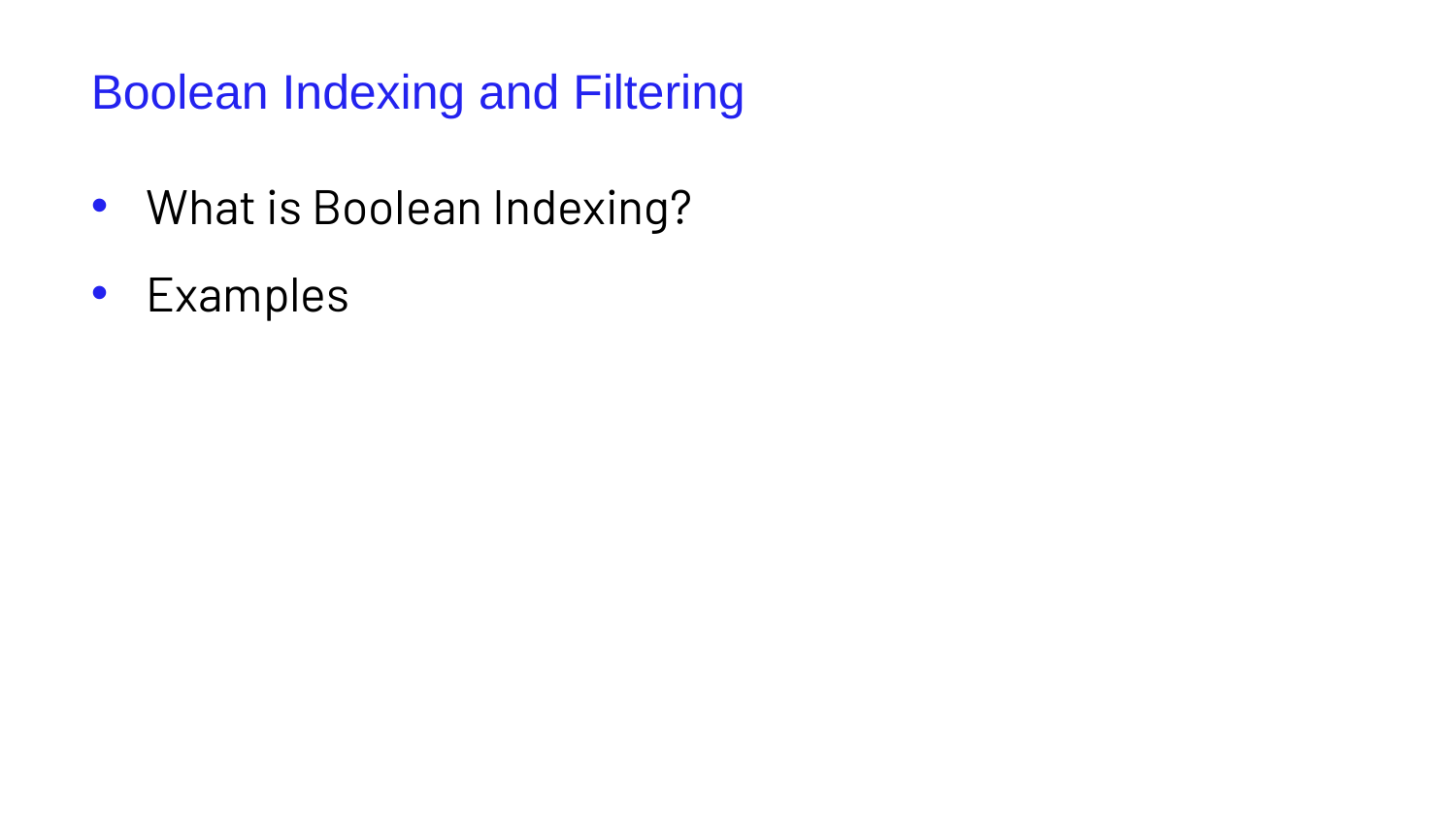

Boolean Indexing and Filtering
What is Boolean Indexing?
Examples